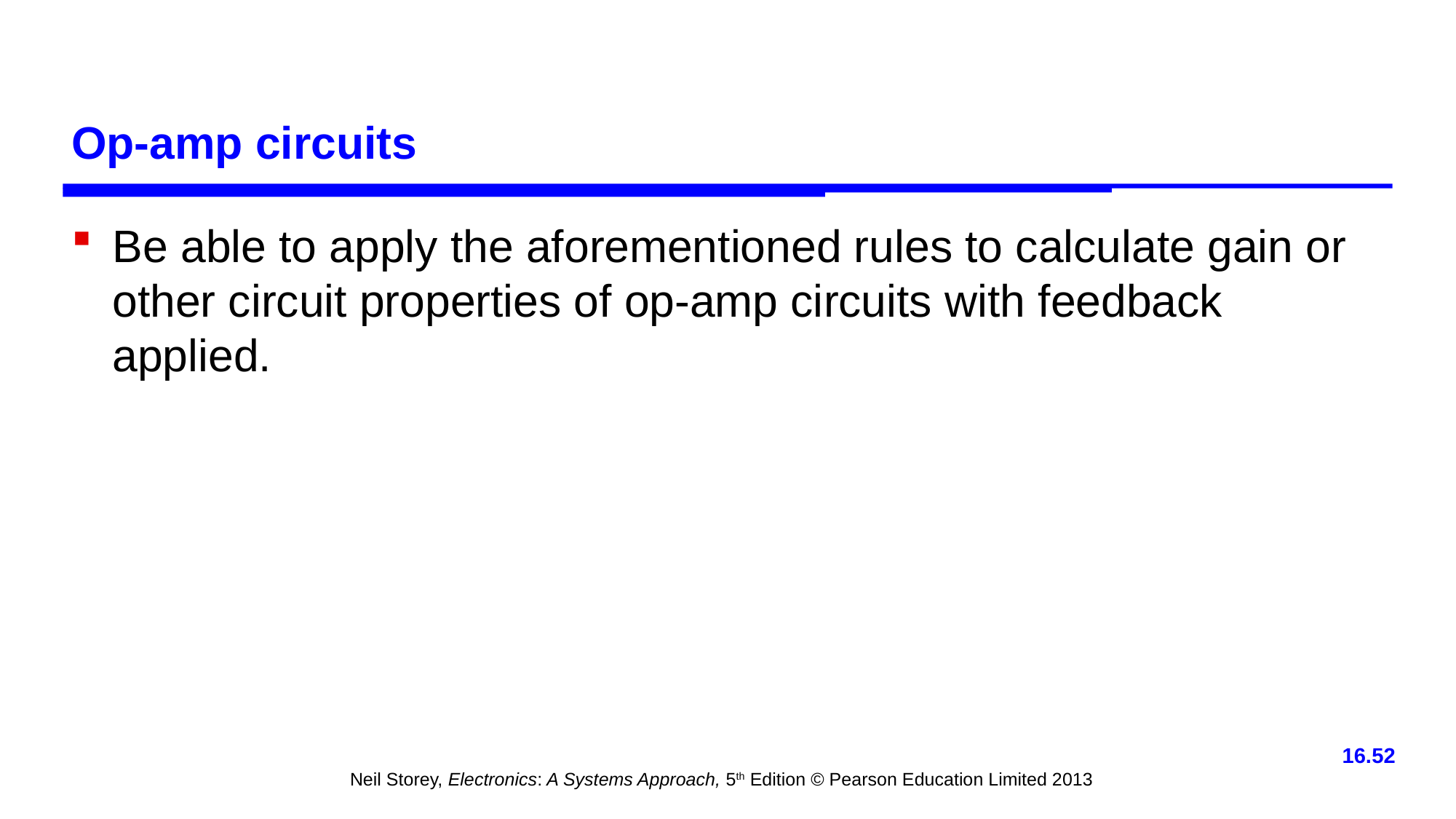

# Op-amp circuits
Be able to apply the aforementioned rules to calculate gain or other circuit properties of op-amp circuits with feedback applied.